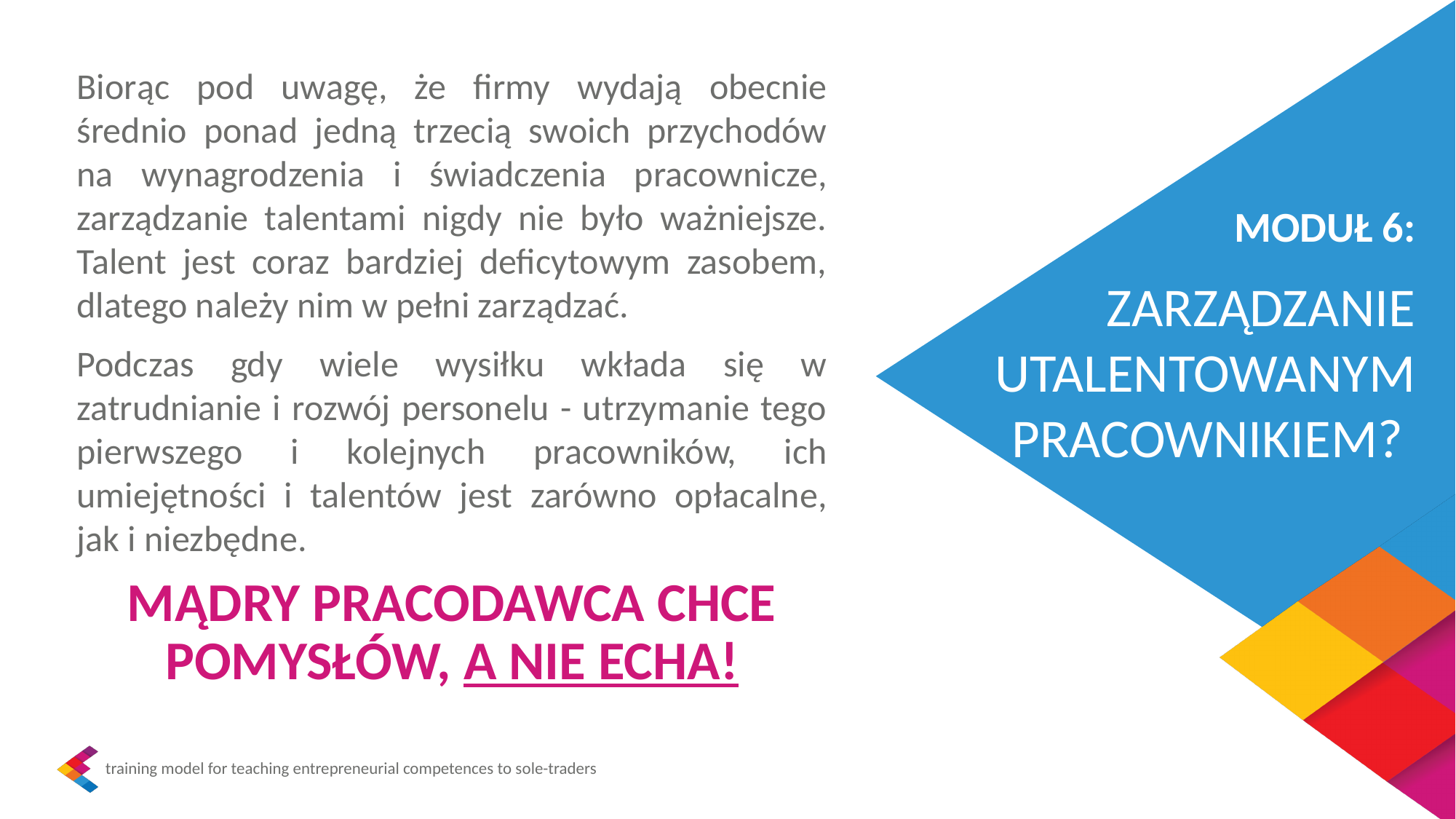

Biorąc pod uwagę, że firmy wydają obecnie średnio ponad jedną trzecią swoich przychodów na wynagrodzenia i świadczenia pracownicze, zarządzanie talentami nigdy nie było ważniejsze. Talent jest coraz bardziej deficytowym zasobem, dlatego należy nim w pełni zarządzać.
Podczas gdy wiele wysiłku wkłada się w zatrudnianie i rozwój personelu - utrzymanie tego pierwszego i kolejnych pracowników, ich umiejętności i talentów jest zarówno opłacalne, jak i niezbędne.
MĄDRY PRACODAWCA CHCE POMYSŁÓW, A NIE ECHA!
MODUŁ 6:

ZARZĄDZANIE UTALENTOWANYM PRACOWNIKIEM?